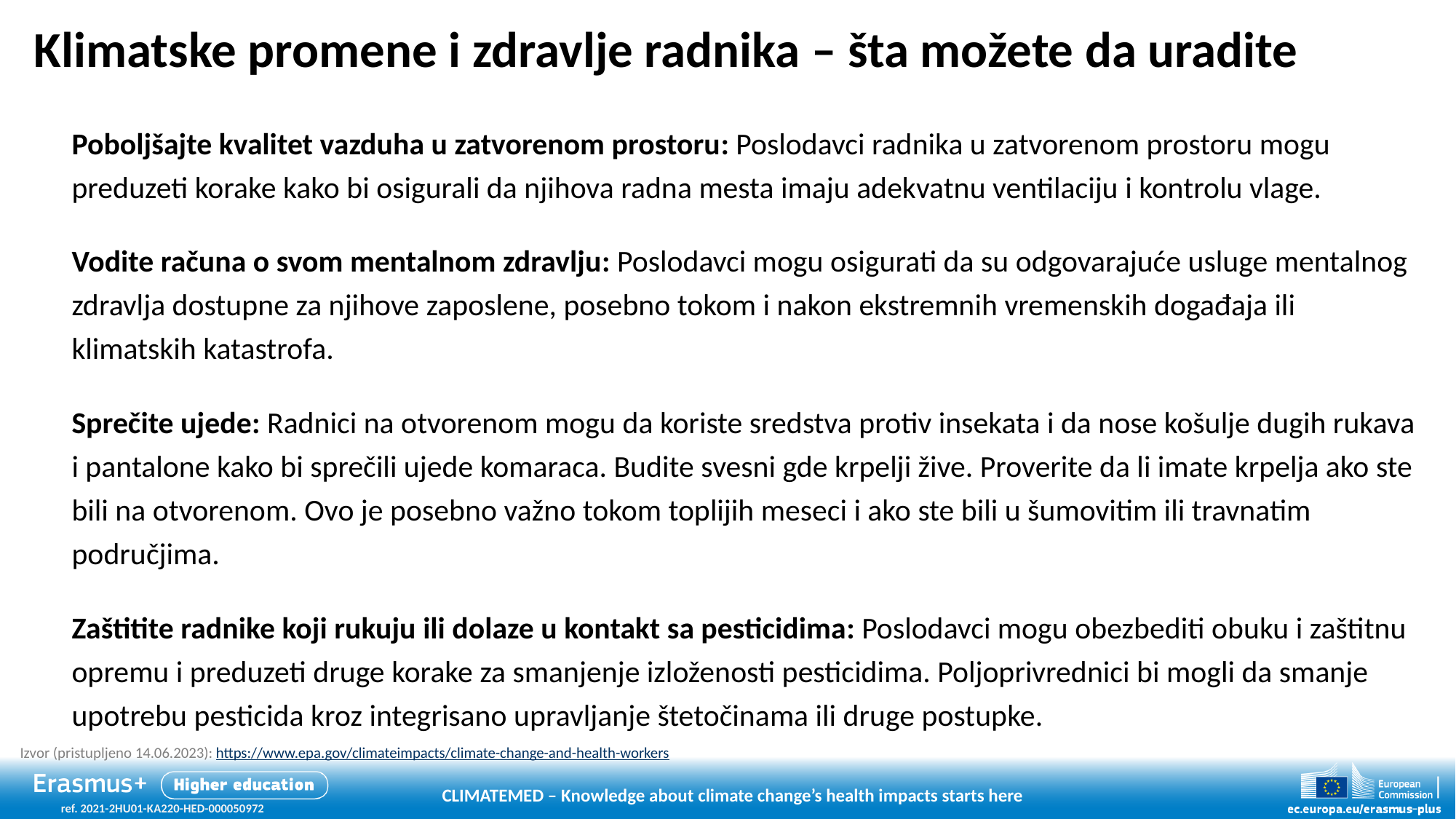

# Klimatske promene i zdravlje radnika – šta možete da uradite
Poboljšajte kvalitet vazduha u zatvorenom prostoru: Poslodavci radnika u zatvorenom prostoru mogu preduzeti korake kako bi osigurali da njihova radna mesta imaju adekvatnu ventilaciju i kontrolu vlage.
Vodite računa o svom mentalnom zdravlju: Poslodavci mogu osigurati da su odgovarajuće usluge mentalnog zdravlja dostupne za njihove zaposlene, posebno tokom i nakon ekstremnih vremenskih događaja ili klimatskih katastrofa.
Sprečite ujede: Radnici na otvorenom mogu da koriste sredstva protiv insekata i da nose košulje dugih rukava i pantalone kako bi sprečili ujede komaraca. Budite svesni gde krpelji žive. Proverite da li imate krpelja ako ste bili na otvorenom. Ovo je posebno važno tokom toplijih meseci i ako ste bili u šumovitim ili travnatim područjima.
Zaštitite radnike koji rukuju ili dolaze u kontakt sa pesticidima: Poslodavci mogu obezbediti obuku i zaštitnu opremu i preduzeti druge korake za smanjenje izloženosti pesticidima. Poljoprivrednici bi mogli da smanje upotrebu pesticida kroz integrisano upravljanje štetočinama ili druge postupke.
Izvor (pristupljeno 14.06.2023): https://www.epa.gov/climateimpacts/climate-change-and-health-workers